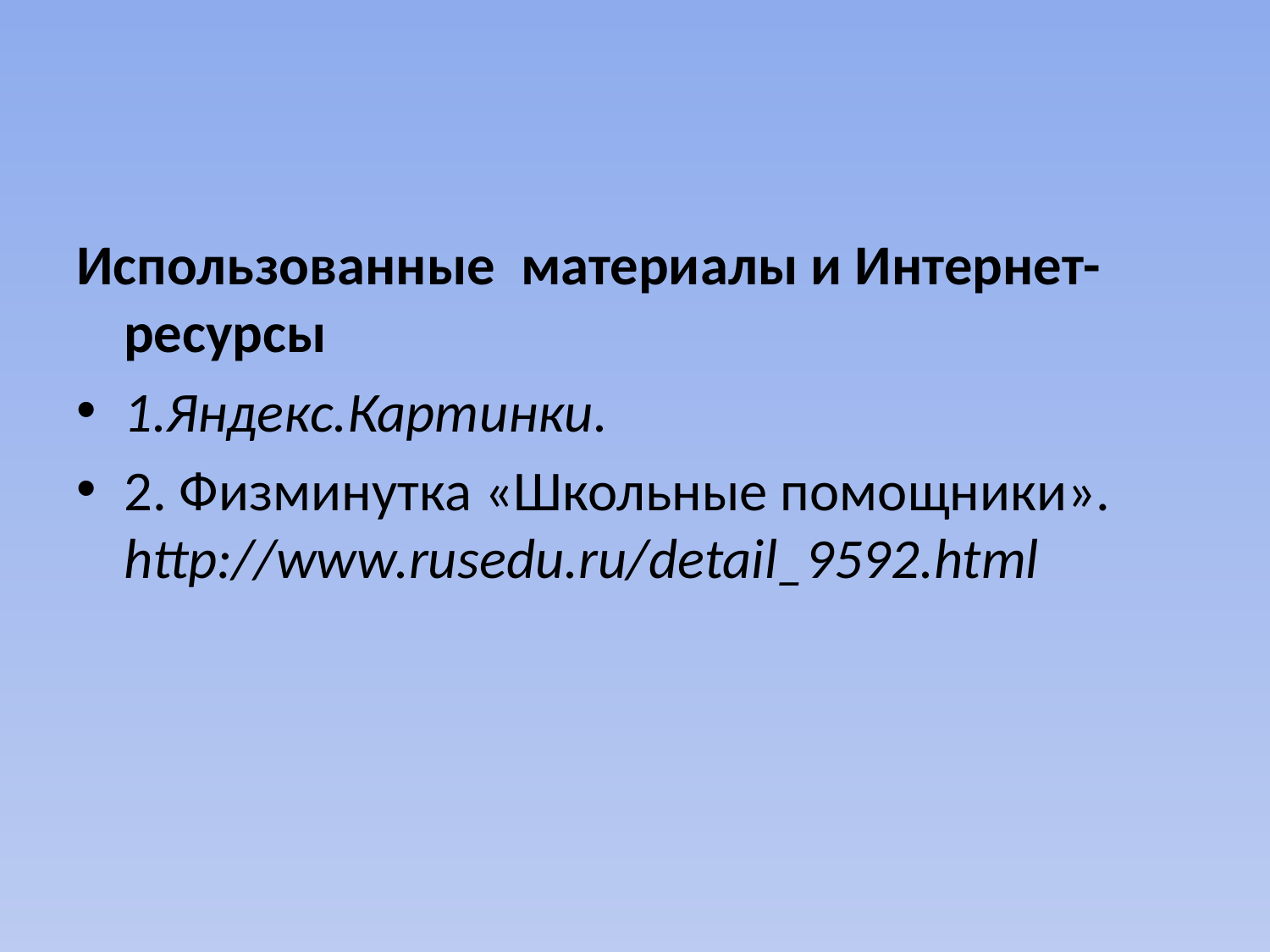

#
Использованные  материалы и Интернет-ресурсы
1.Яндекс.Картинки.
2. Физминутка «Школьные помощники».   http://www.rusedu.ru/detail_9592.html